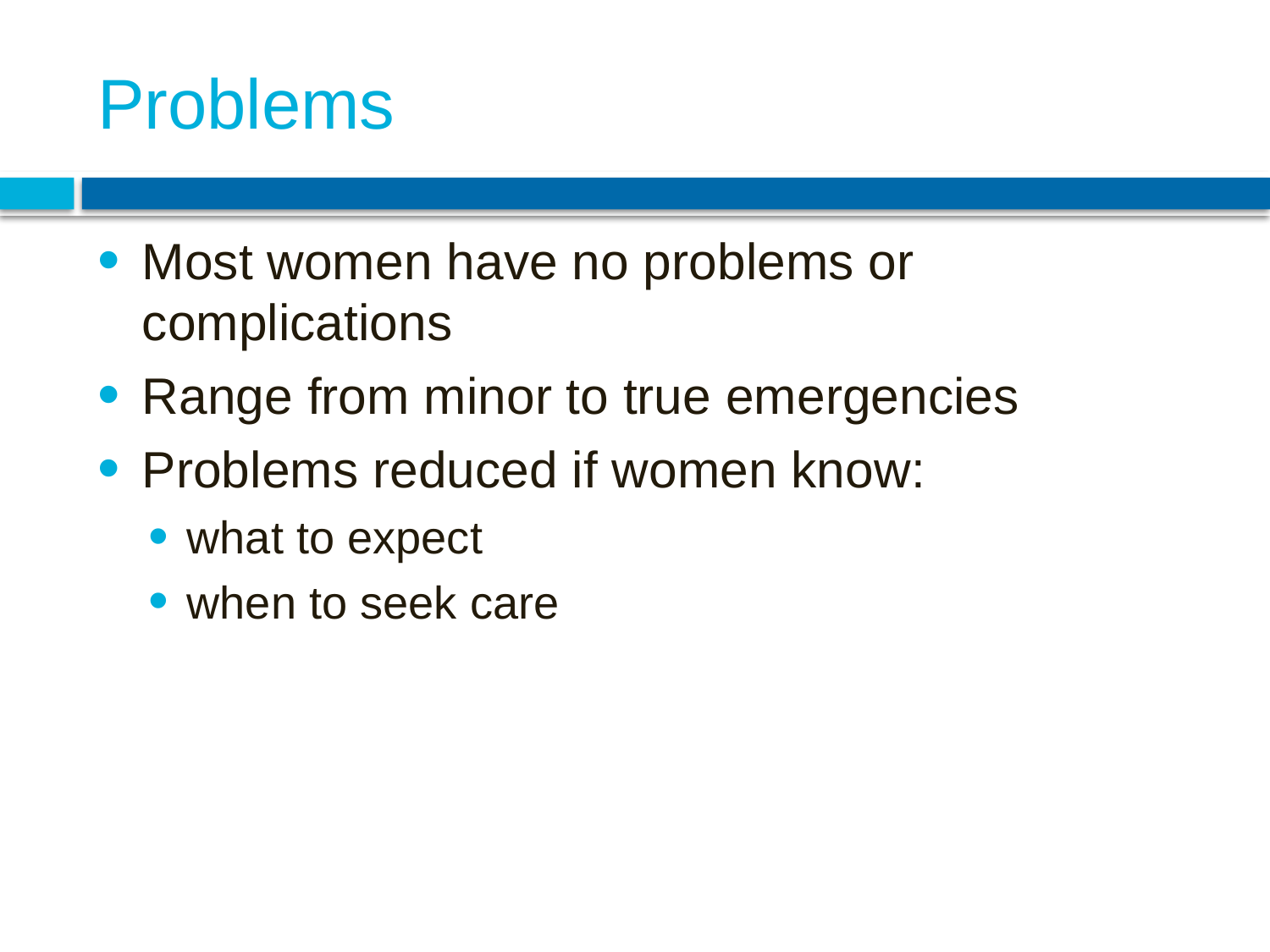

# Problems
Most women have no problems or complications
Range from minor to true emergencies
Problems reduced if women know:
what to expect
when to seek care